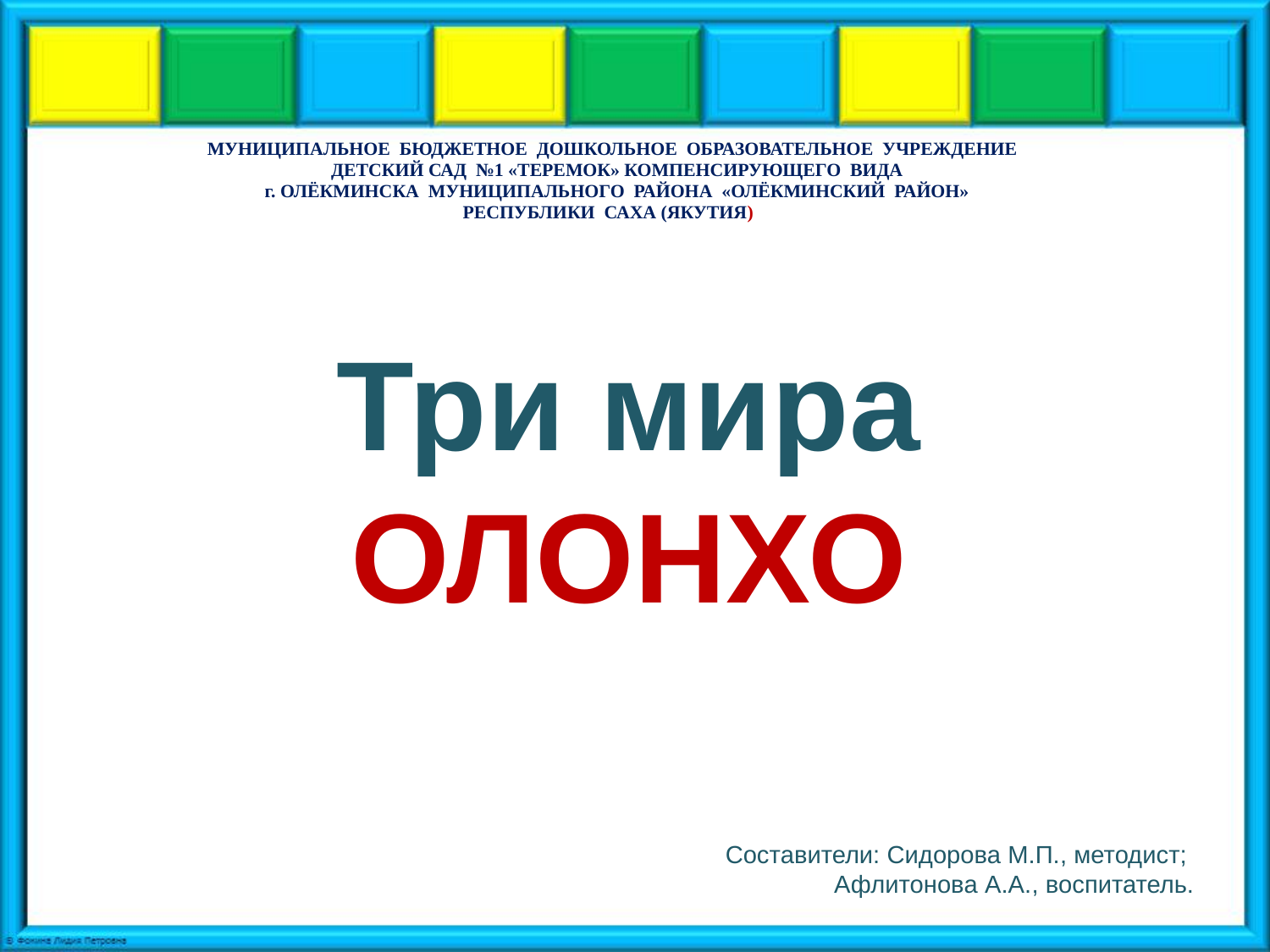

МУНИЦИПАЛЬНОЕ  БЮДЖЕТНОЕ  ДОШКОЛЬНОЕ  ОБРАЗОВАТЕЛЬНОЕ  УЧРЕЖДЕНИЕ
 ДЕТСКИЙ САД  №1 «ТЕРЕМОК» КОМПЕНСИРУЮЩЕГО  ВИДА
  г. ОЛЁКМИНСКА  МУНИЦИПАЛЬНОГО  РАЙОНА  «ОЛЁКМИНСКИЙ  РАЙОН»
 РЕСПУБЛИКИ  САХА (ЯКУТИЯ)

Три мира ОЛОНХО

Составители: Сидорова М.П., методист;
Афлитонова А.А., воспитатель.